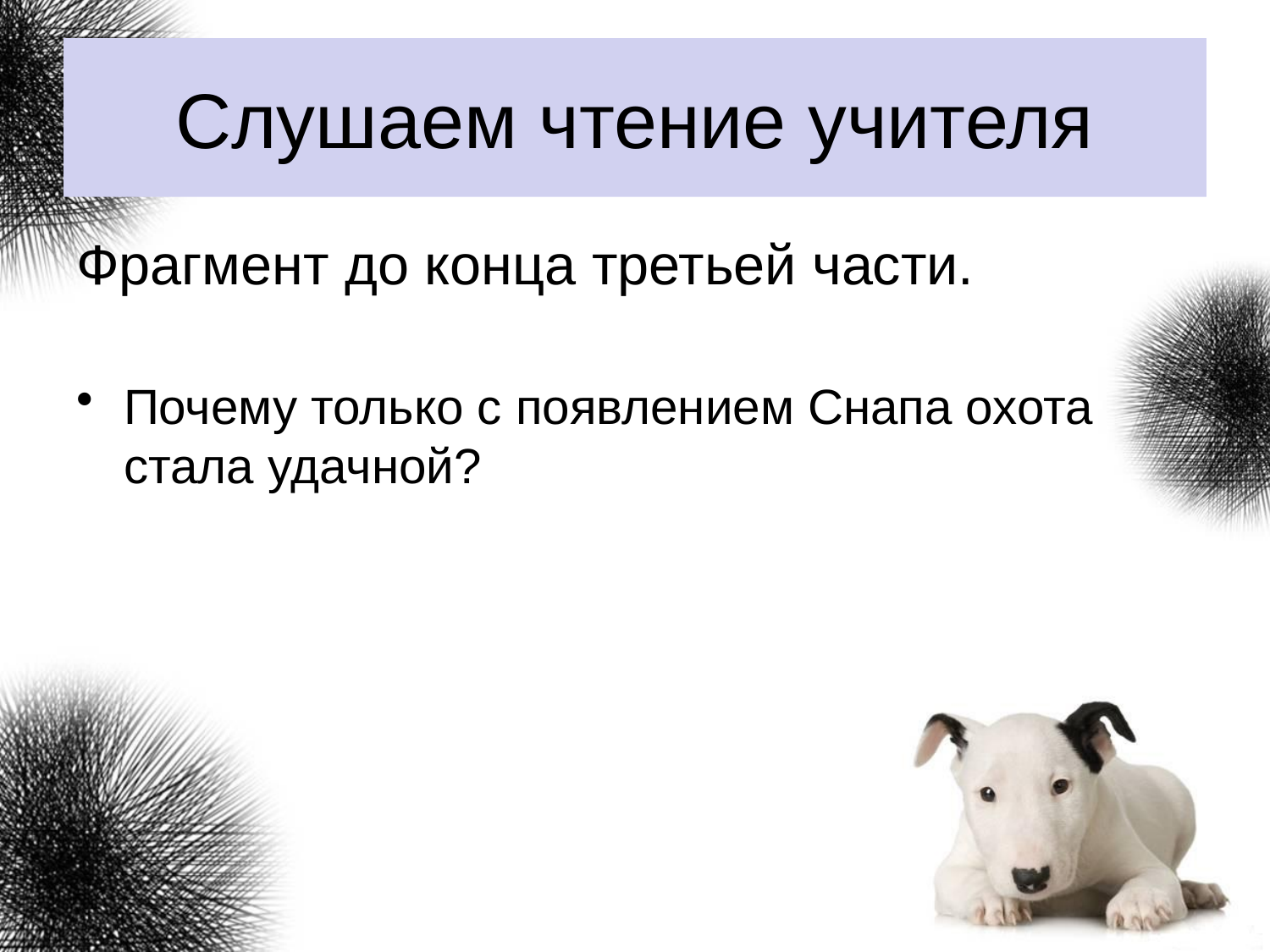

# Слушаем чтение учителя
Фрагмент до конца третьей части.

Почему только с появлением Снапа охота стала удачной?